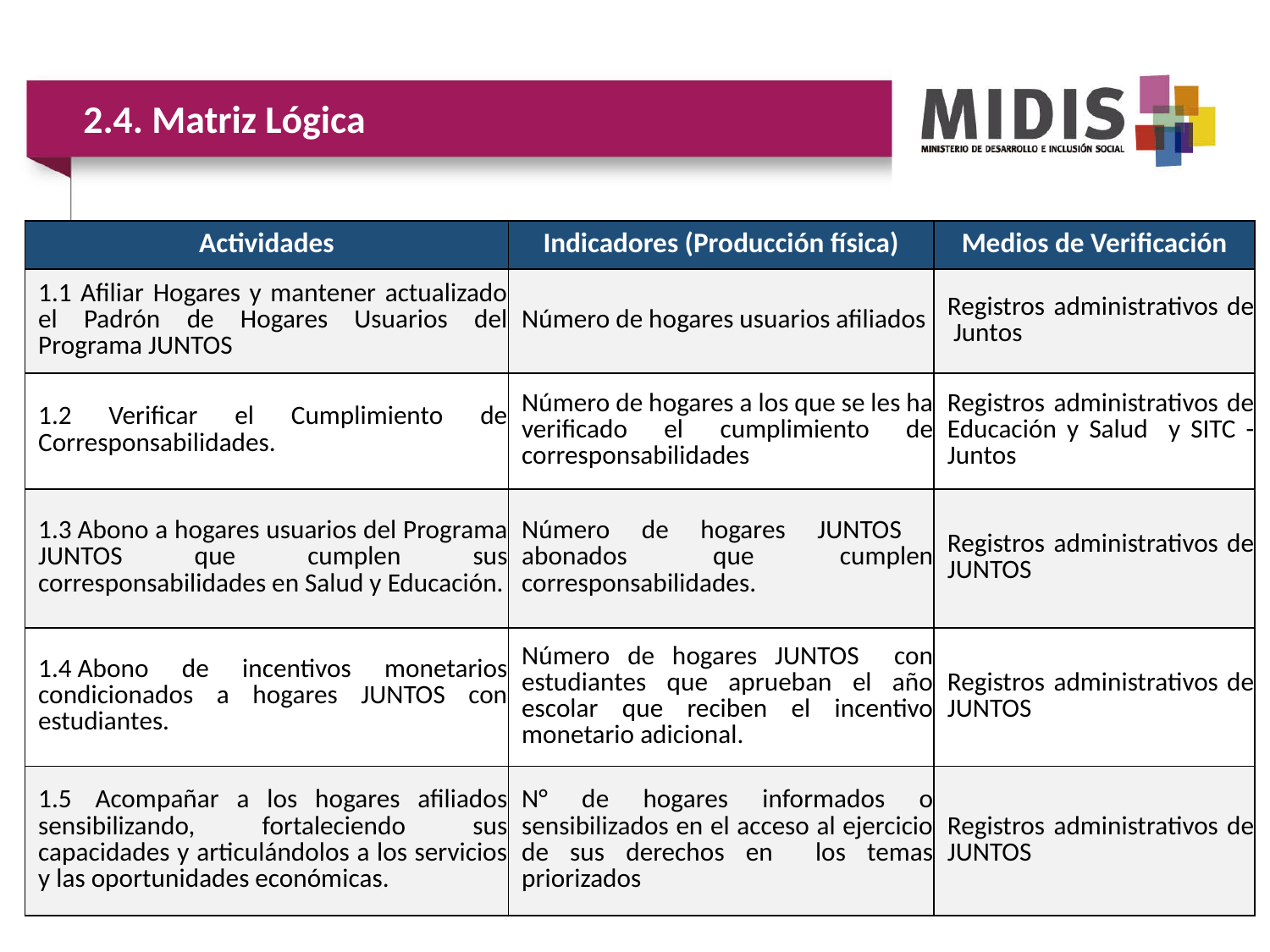

2.4. Matriz Lógica
| Actividades | Indicadores (Producción física) | Medios de Verificación |
| --- | --- | --- |
| 1.1 Afiliar Hogares y mantener actualizado el Padrón de Hogares Usuarios del Programa JUNTOS | Número de hogares usuarios afiliados | Registros administrativos de Juntos |
| 1.2 Verificar el Cumplimiento de Corresponsabilidades. | Número de hogares a los que se les ha verificado el cumplimiento de corresponsabilidades | Registros administrativos de Educación y Salud y SITC - Juntos |
| 1.3 Abono a hogares usuarios del Programa JUNTOS que cumplen sus corresponsabilidades en Salud y Educación. | Número de hogares JUNTOS abonados que cumplen corresponsabilidades. | Registros administrativos de JUNTOS |
| 1.4 Abono de incentivos monetarios condicionados a hogares JUNTOS con estudiantes. | Número de hogares JUNTOS con estudiantes que aprueban el año escolar que reciben el incentivo monetario adicional. | Registros administrativos de JUNTOS |
| 1.5  Acompañar a los hogares afiliados sensibilizando, fortaleciendo sus capacidades y articulándolos a los servicios y las oportunidades económicas. | N° de hogares informados o sensibilizados en el acceso al ejercicio de sus derechos en los temas priorizados | Registros administrativos de JUNTOS |